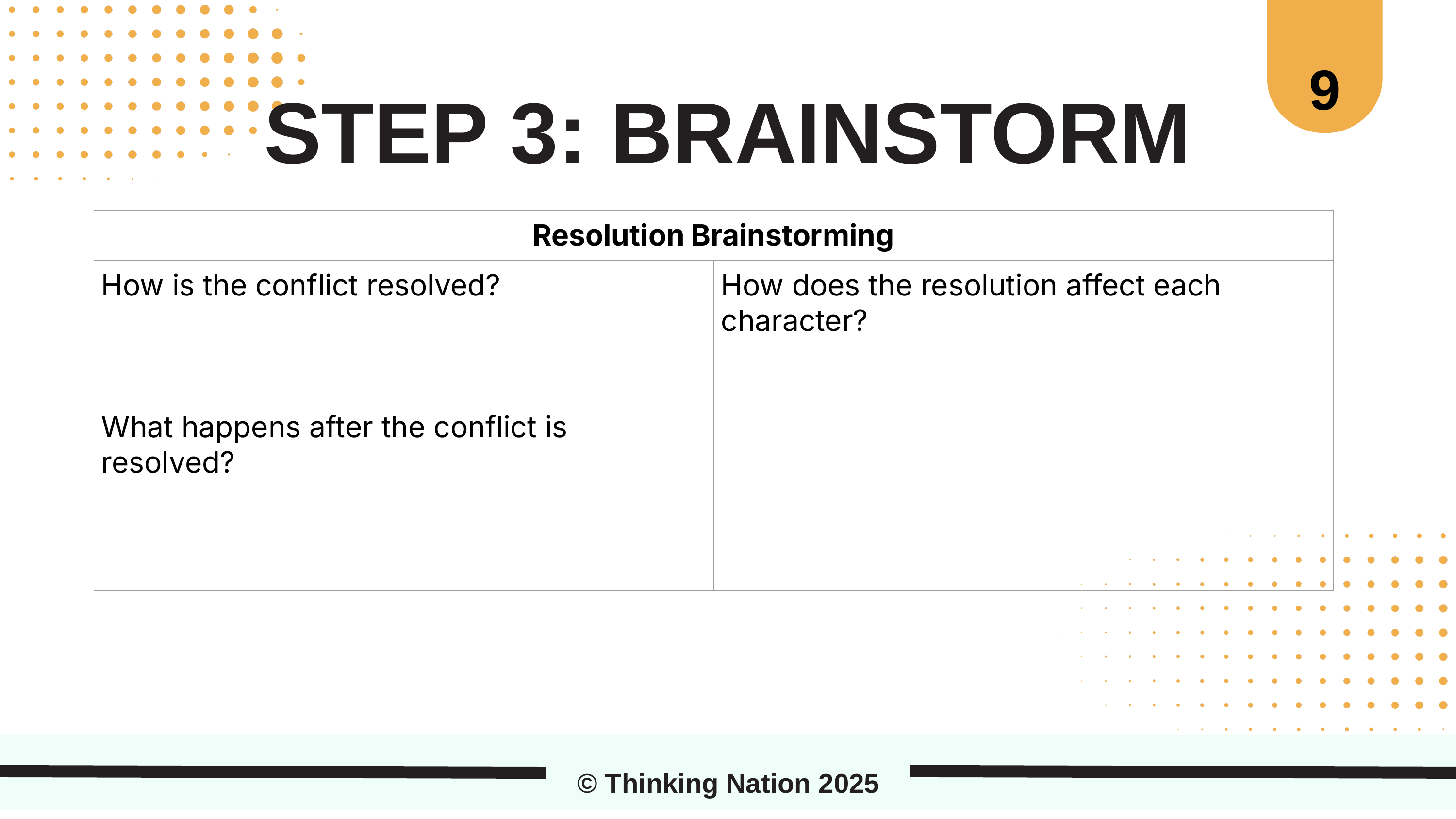

9
STEP 3: BRAINSTORM
| Resolution Brainstorming |  |
| --- | --- |
| How is the conflict resolved? What happens after the conflict is resolved? | How does the resolution affect each character? |

© Thinking Nation 2025